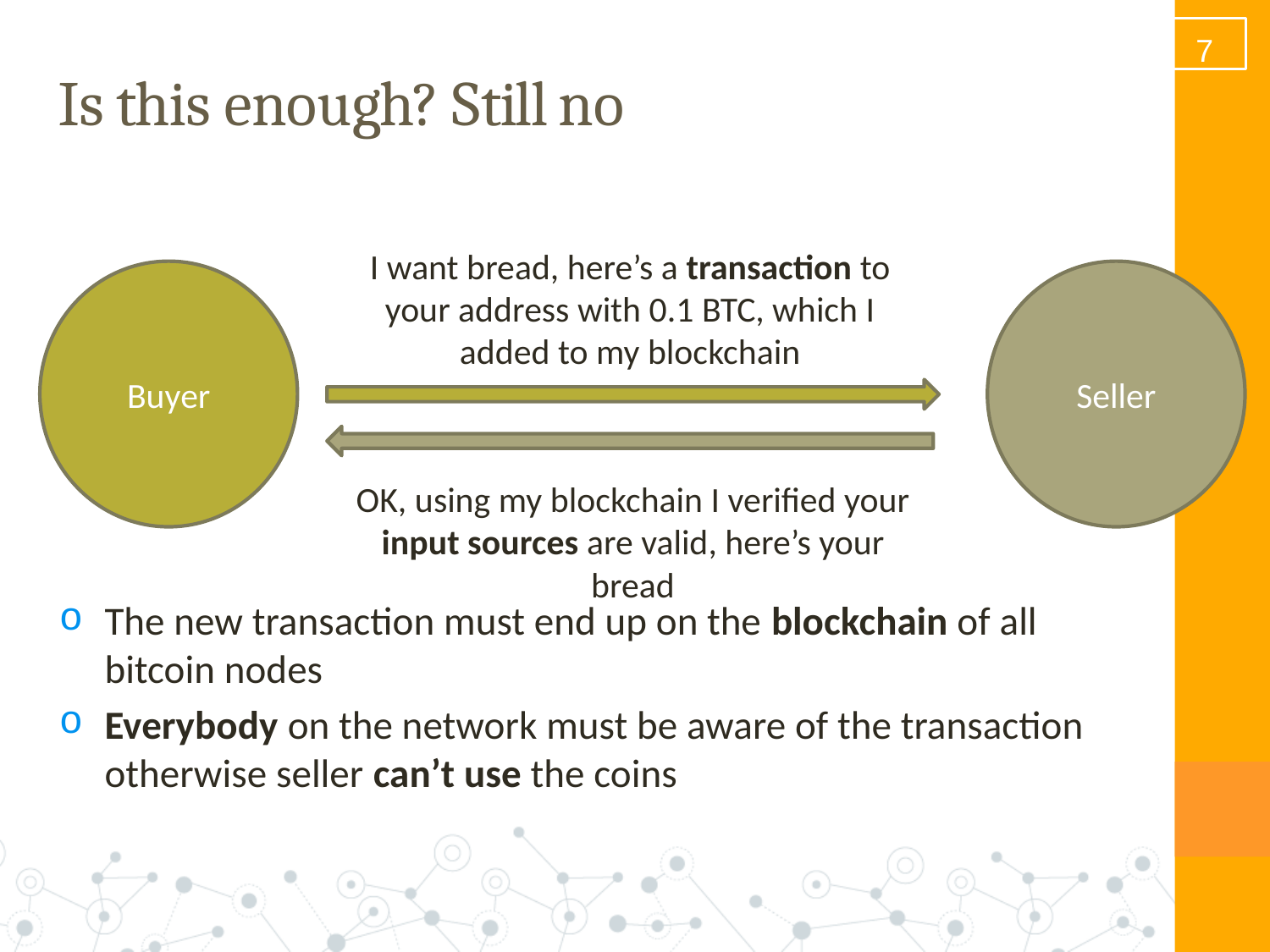

7
# Is this enough? Still no

The new transaction must end up on the blockchain of all bitcoin nodes
Everybody on the network must be aware of the transaction otherwise seller can’t use the coins

I want bread, here’s a transaction to your address with 0.1 BTC, which I added to my blockchain
Seller
Buyer

OK, using my blockchain I verified your input sources are valid, here’s your bread